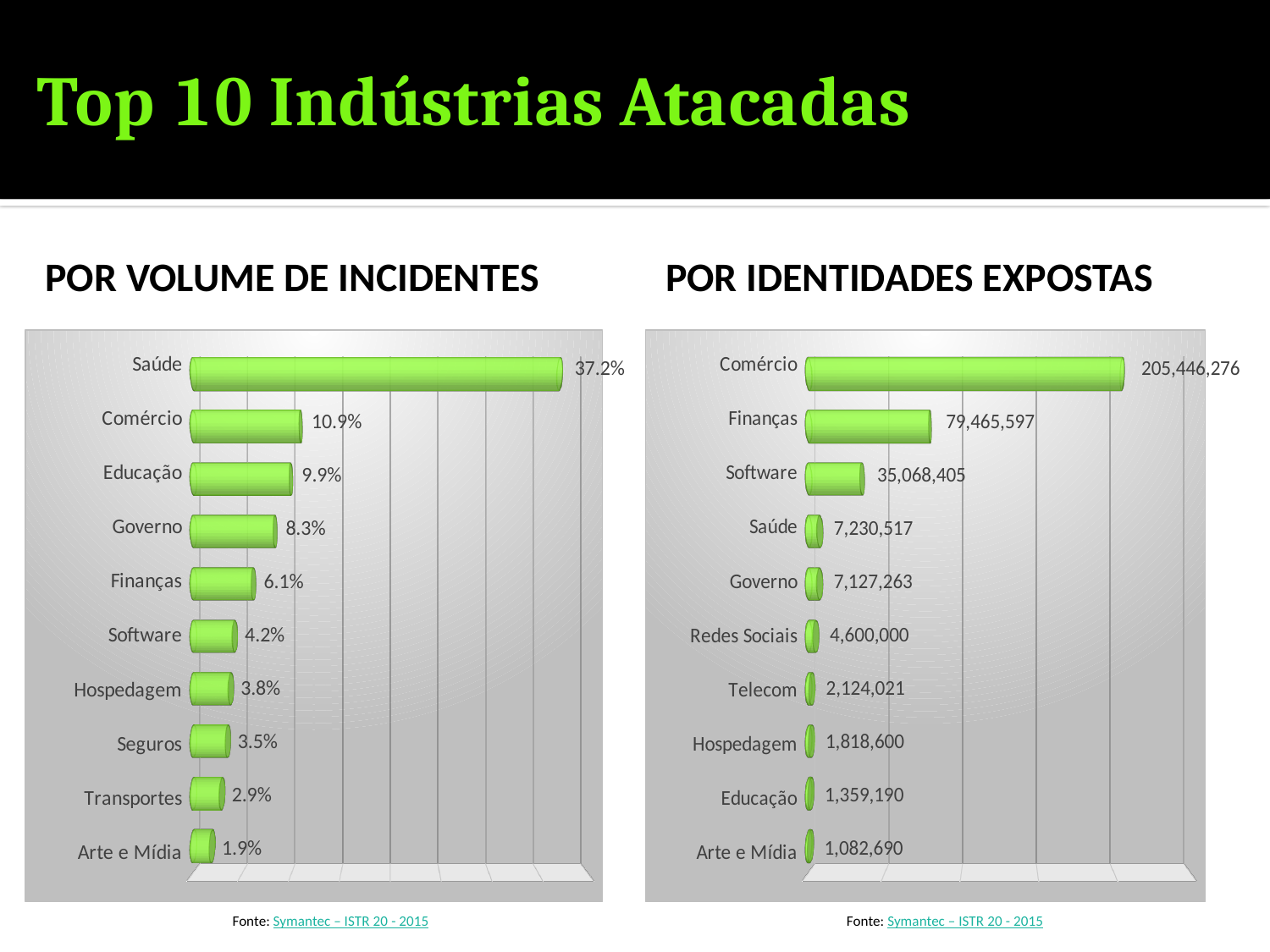

# Top 10 Indústrias Atacadas
Por volume de incidentes
Por identidades expostas

[unsupported chart]

[unsupported chart]

Fonte: Symantec – ISTR 20 - 2015
Fonte: Symantec – ISTR 20 - 2015